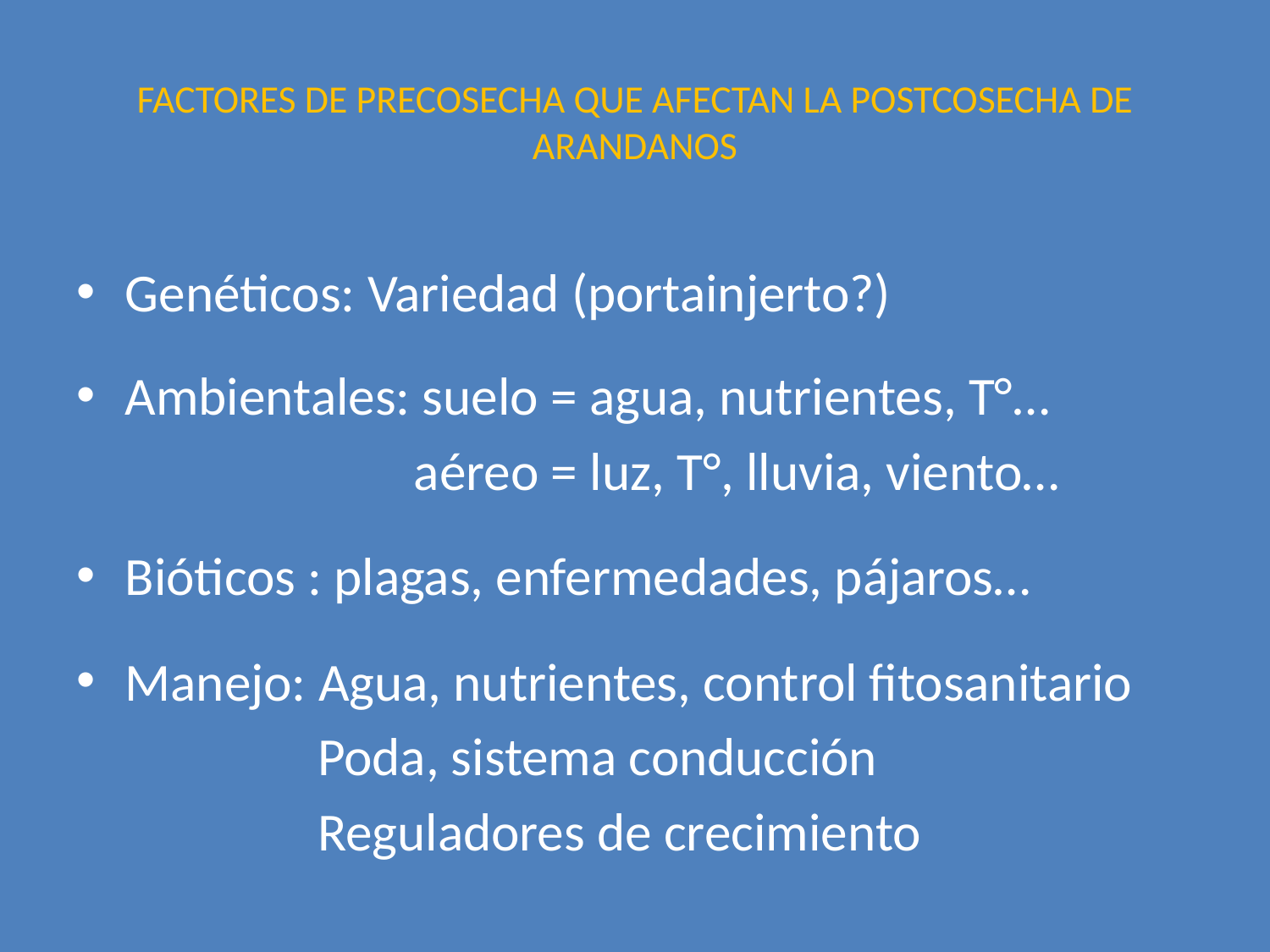

# FACTORES DE PRECOSECHA QUE AFECTAN LA POSTCOSECHA DE ARANDANOS
Genéticos: Variedad (portainjerto?)

Ambientales: suelo = agua, nutrientes, T°…
		        aéreo = luz, T°, lluvia, viento…

Bióticos : plagas, enfermedades, pájaros…

Manejo: Agua, nutrientes, control fitosanitario
                    Poda, sistema conducción
                    Reguladores de crecimiento